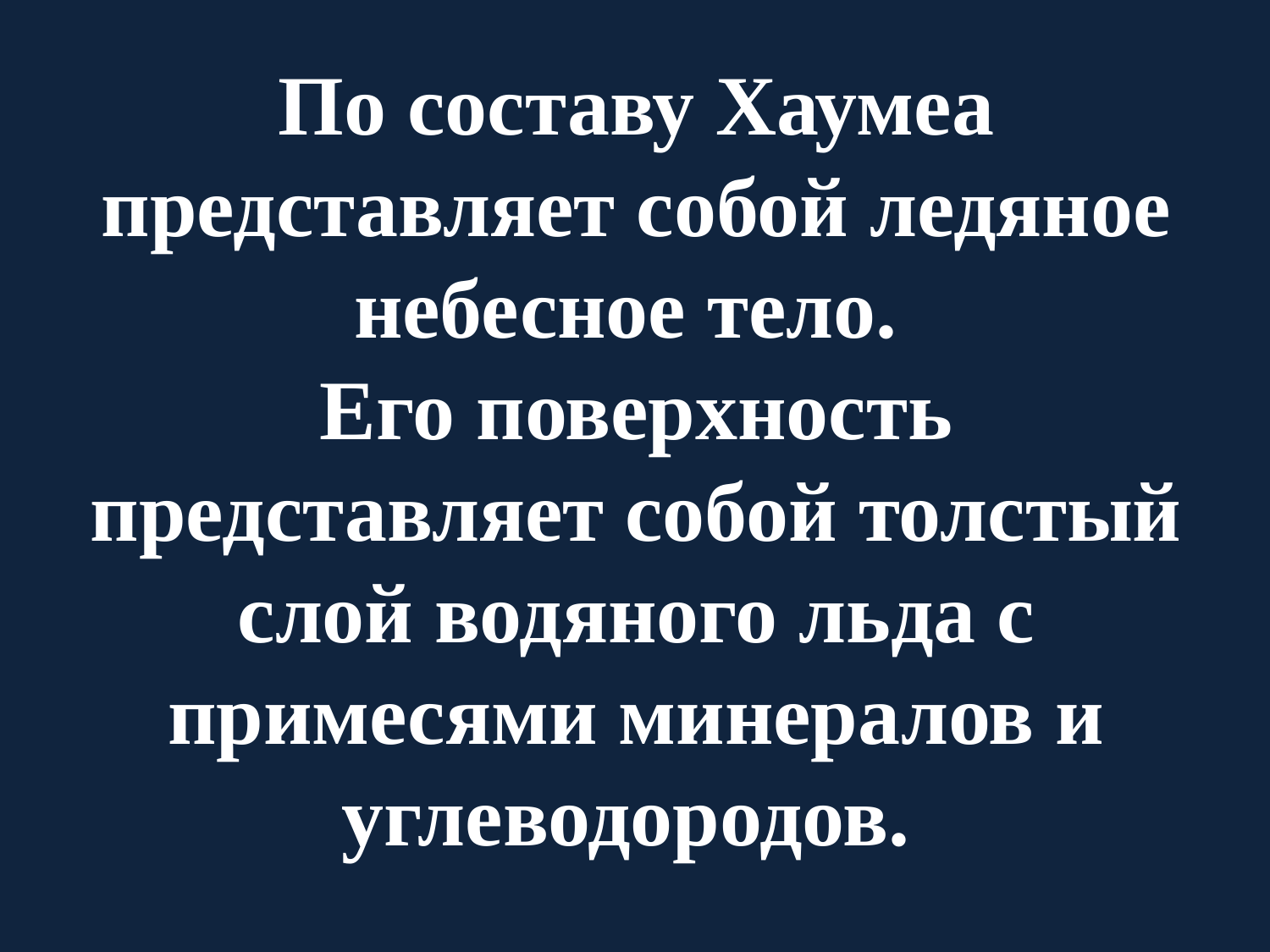

# По составу Хаумеа представляет собой ледяное небесное тело. Его поверхность представляет собой толстый слой водяного льда с примесями минералов и углеводородов.